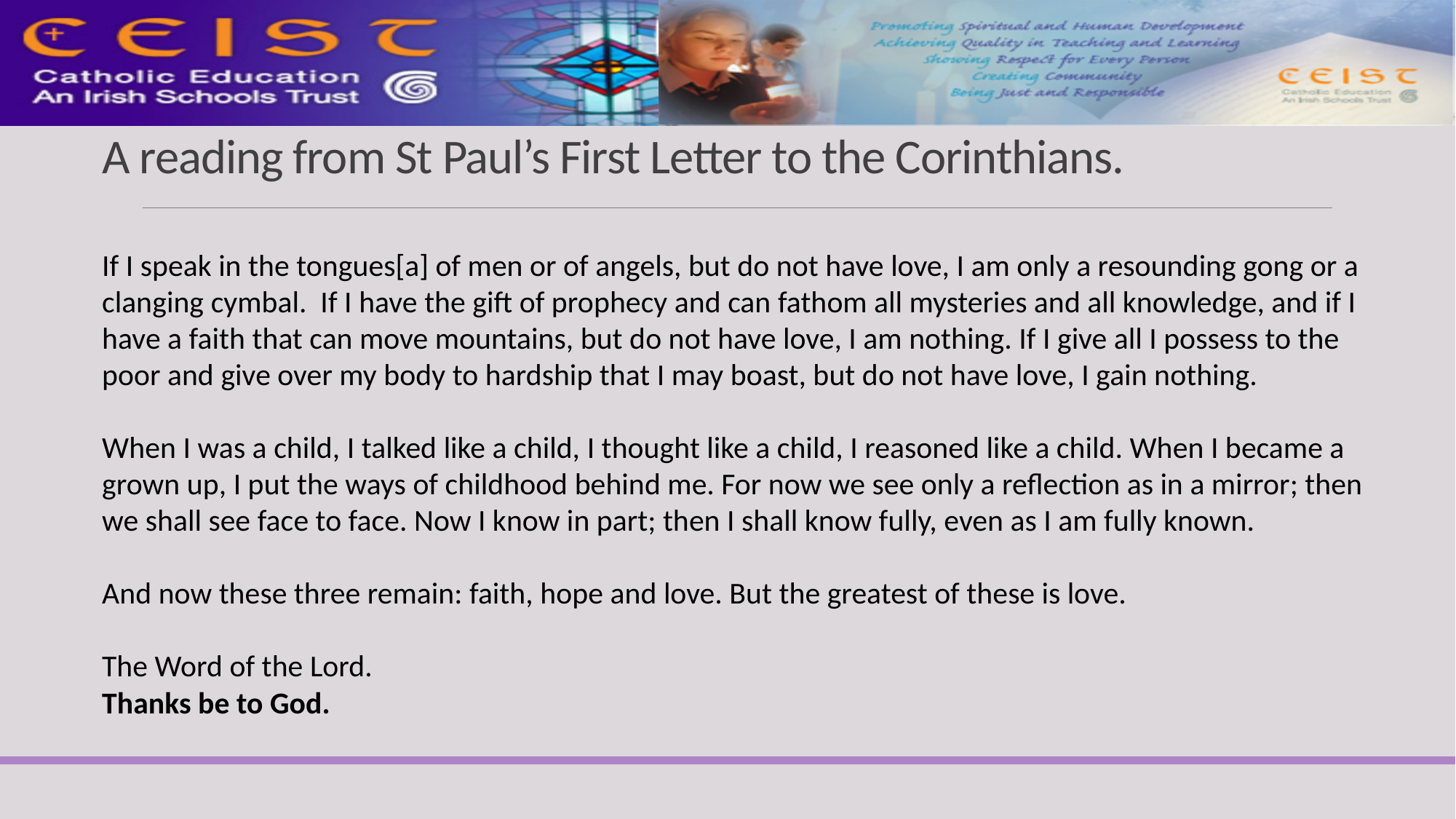

# A reading from St Paul’s First Letter to the Corinthians.

If I speak in the tongues[a] of men or of angels, but do not have love, I am only a resounding gong or a clanging cymbal.  If I have the gift of prophecy and can fathom all mysteries and all knowledge, and if I have a faith that can move mountains, but do not have love, I am nothing. If I give all I possess to the poor and give over my body to hardship that I may boast, but do not have love, I gain nothing.

When I was a child, I talked like a child, I thought like a child, I reasoned like a child. When I became a grown up, I put the ways of childhood behind me. For now we see only a reflection as in a mirror; then we shall see face to face. Now I know in part; then I shall know fully, even as I am fully known.

And now these three remain: faith, hope and love. But the greatest of these is love.

The Word of the Lord.
Thanks be to God.